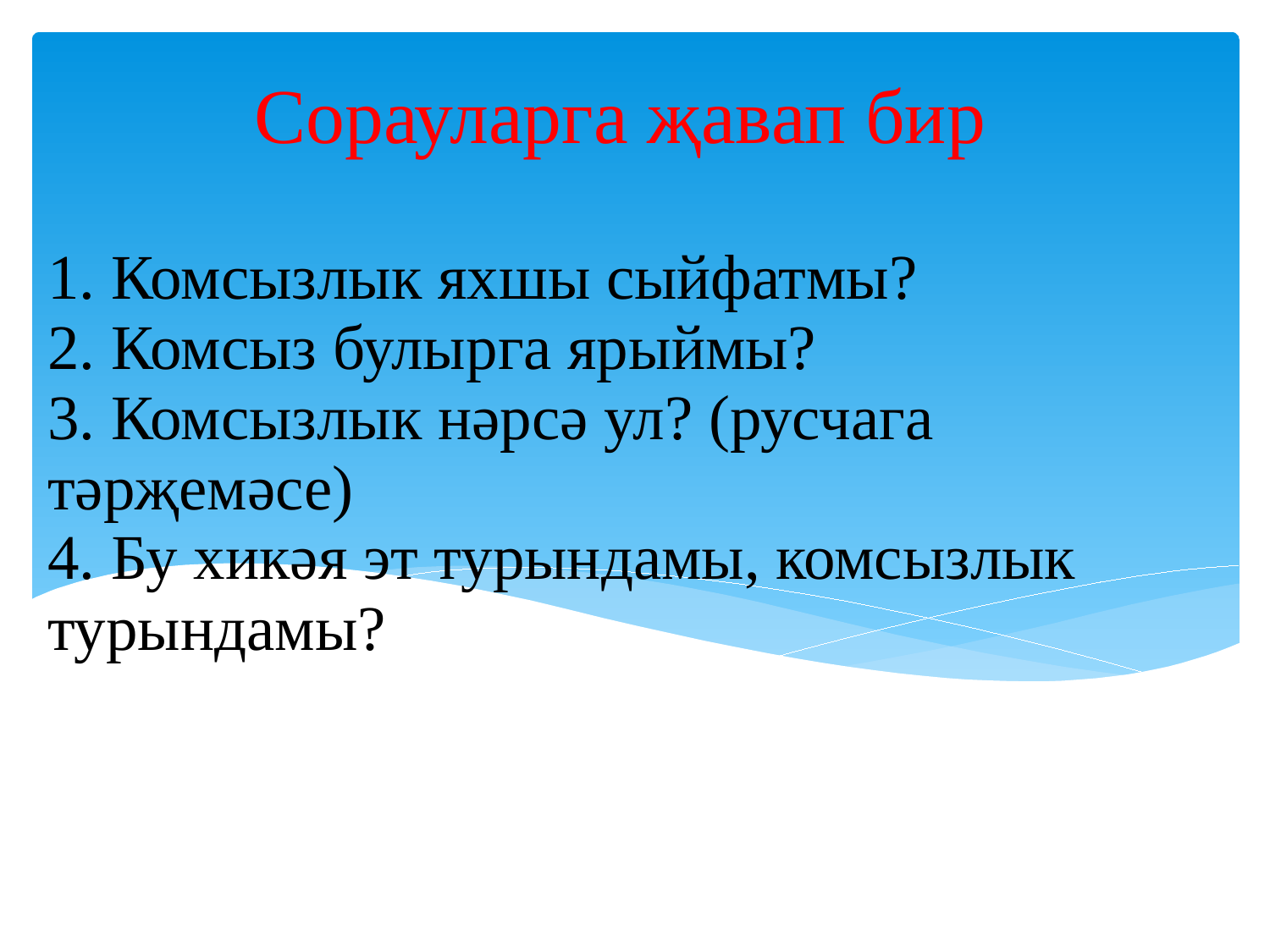

Сорауларга җавап бир
# 1. Комсызлык яхшы сыйфатмы? 2. Комсыз булырга ярыймы? 3. Комсызлык нәрсә ул? (русчага тәрҗемәсе) 4. Бу хикәя эт турындамы, комсызлык турындамы?